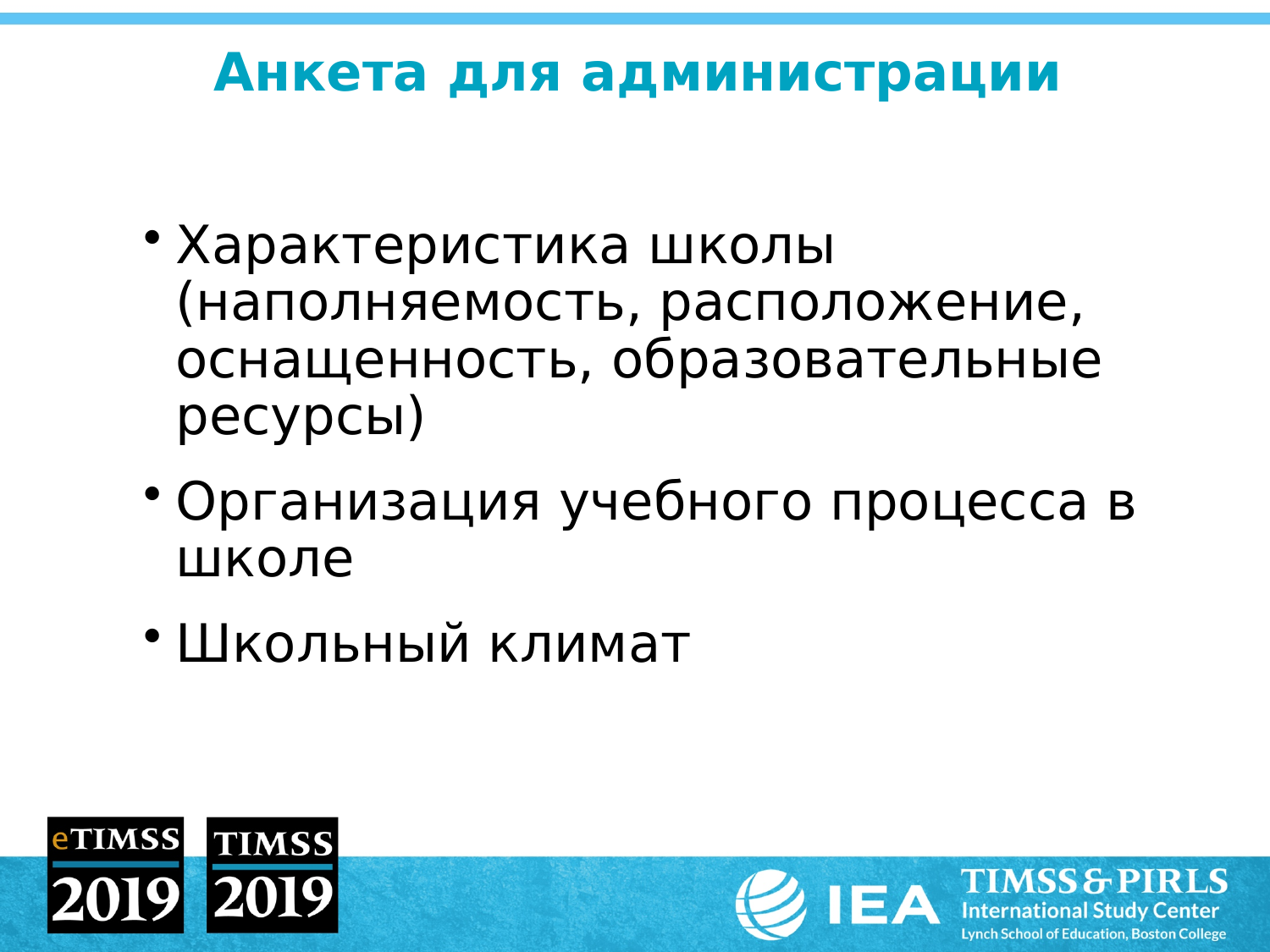

# Анкета для администрации
Характеристика школы (наполняемость, расположение, оснащенность, образовательные ресурсы)
Организация учебного процесса в школе
Школьный климат